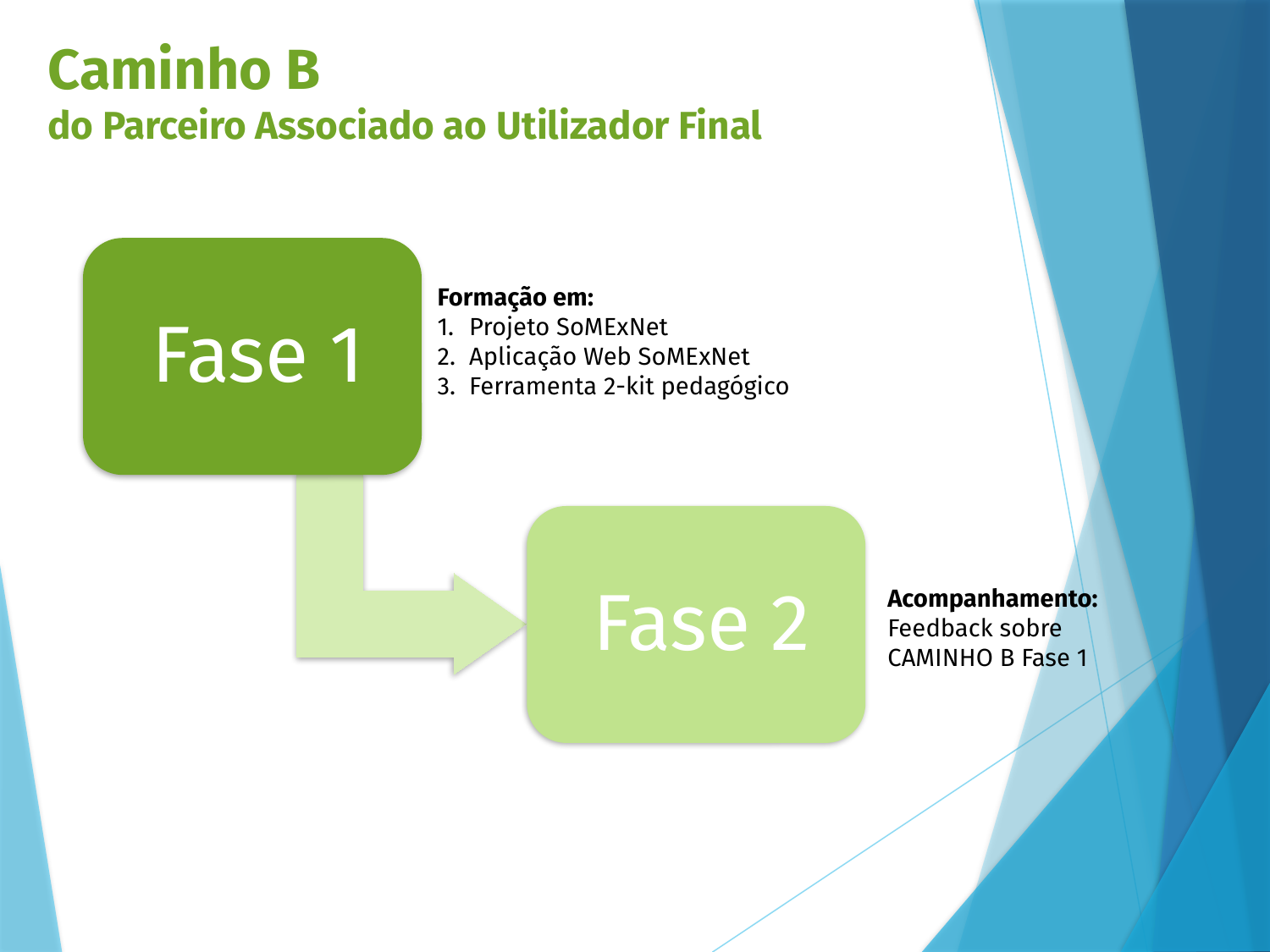

# Caminho B do Parceiro Associado ao Utilizador Final
Fase 1
Fase 2
Formação em:
Projeto SoMExNet
Aplicação Web SoMExNet
Ferramenta 2-kit pedagógico
Acompanhamento:
Feedback sobre
CAMINHO B Fase 1